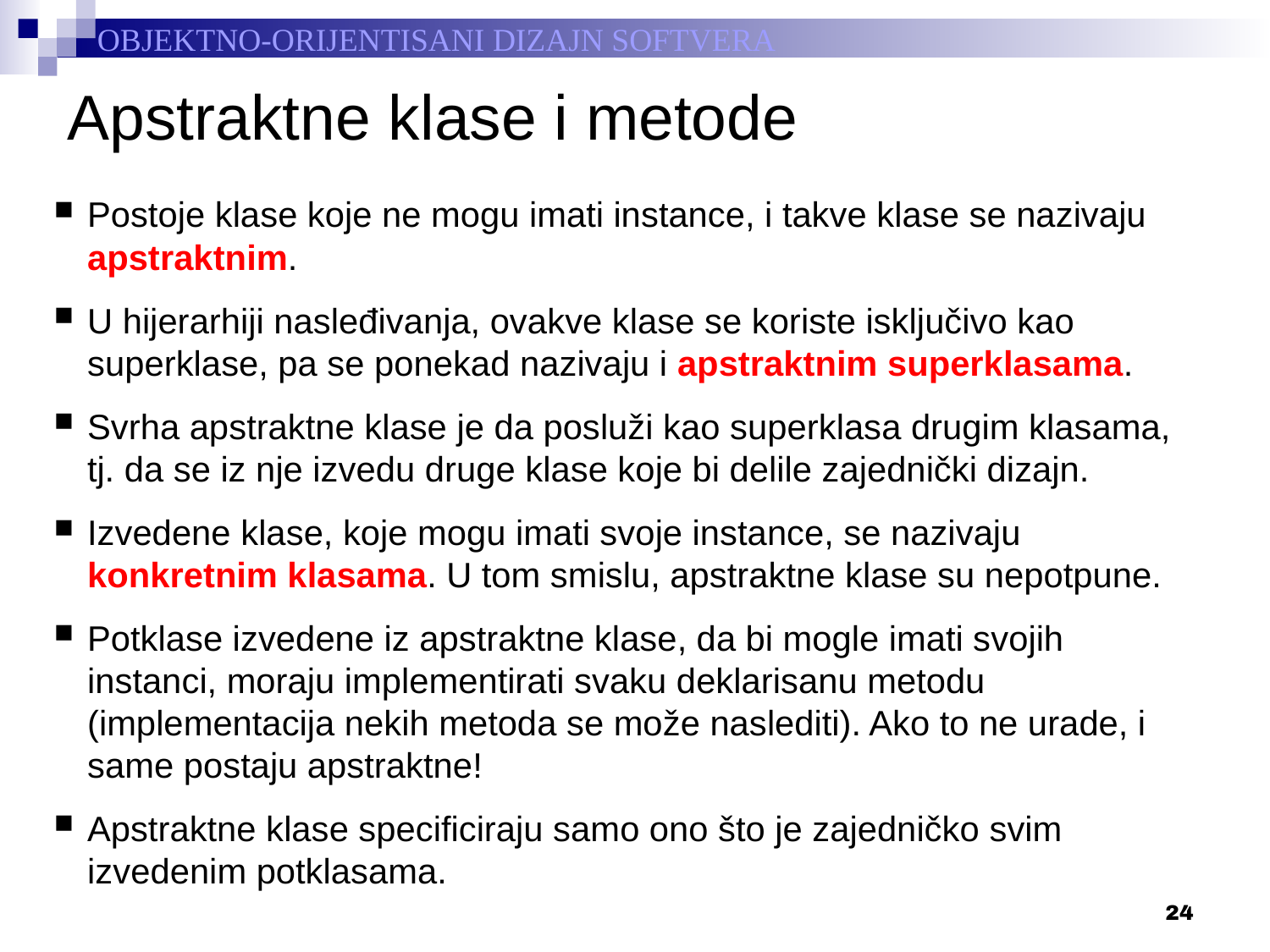

# Apstraktne klase i metode
Postoje klase koje ne mogu imati instance, i takve klase se nazivaju apstraktnim.
U hijerarhiji nasleđivanja, ovakve klase se koriste isključivo kao superklase, pa se ponekad nazivaju i apstraktnim superklasama.
Svrha apstraktne klase je da posluži kao superklasa drugim klasama, tj. da se iz nje izvedu druge klase koje bi delile zajednički dizajn.
Izvedene klase, koje mogu imati svoje instance, se nazivaju konkretnim klasama. U tom smislu, apstraktne klase su nepotpune.
Potklase izvedene iz apstraktne klase, da bi mogle imati svojih instanci, moraju implementirati svaku deklarisanu metodu (implementacija nekih metoda se može naslediti). Ako to ne urade, i same postaju apstraktne!
Apstraktne klase specificiraju samo ono što je zajedničko svim izvedenim potklasama.
24